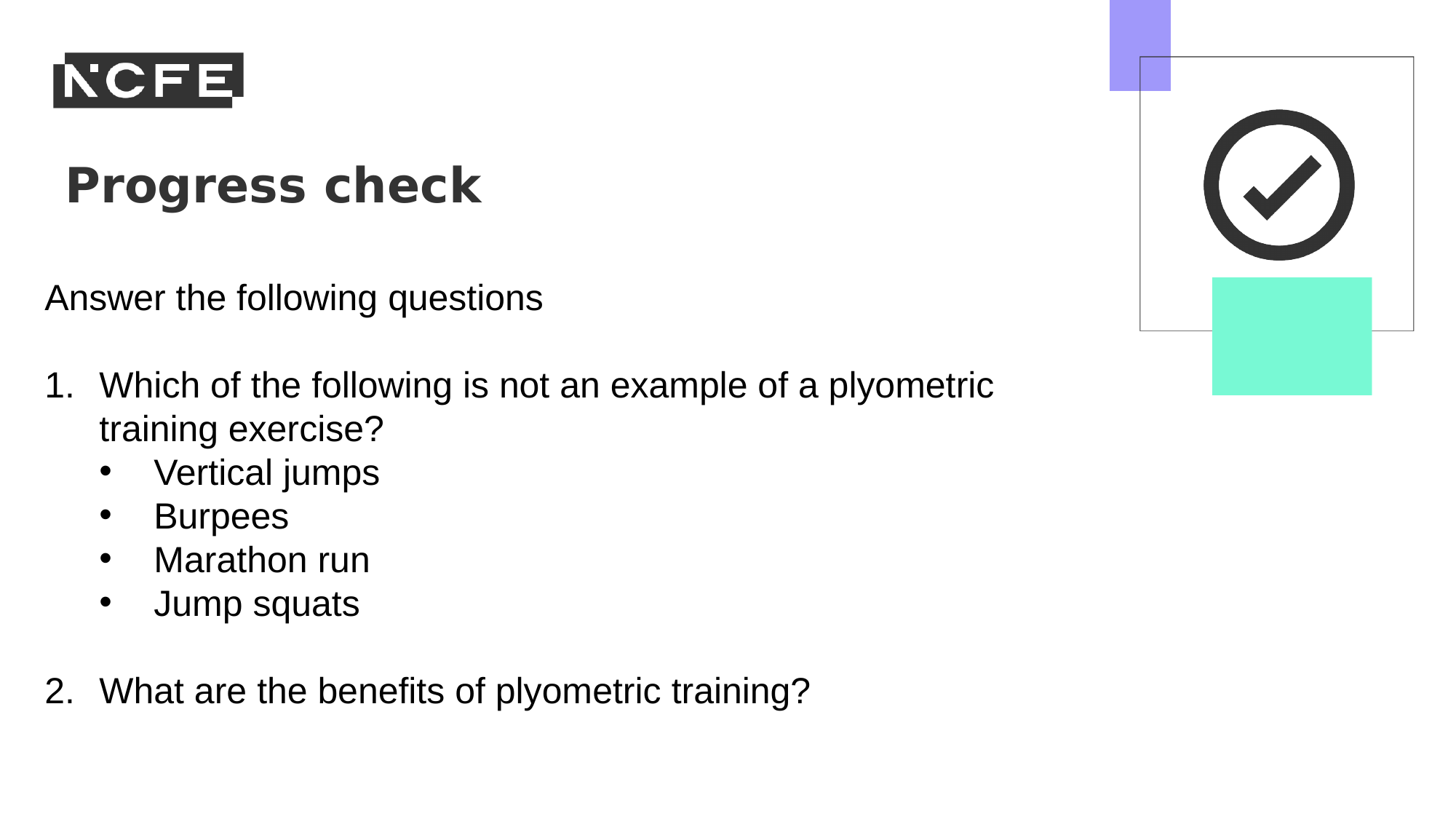

Answer the following questions

Which of the following is not an example of a plyometric training exercise?
Vertical jumps
Burpees
Marathon run
Jump squats

What are the benefits of plyometric training?